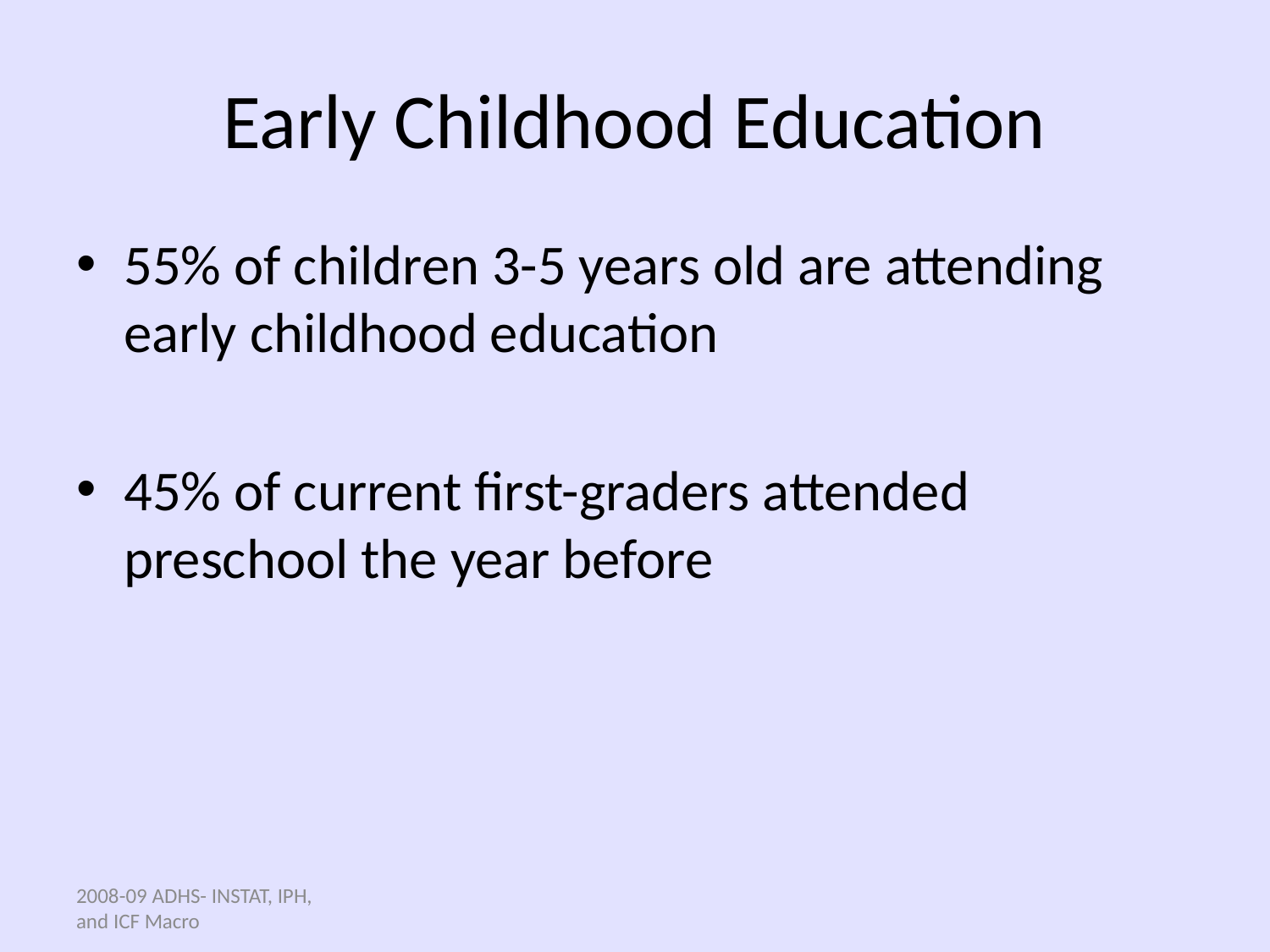

# Early Childhood Education
55% of children 3-5 years old are attending early childhood education

45% of current first-graders attended preschool the year before
2008-09 ADHS- INSTAT, IPH, and ICF Macro